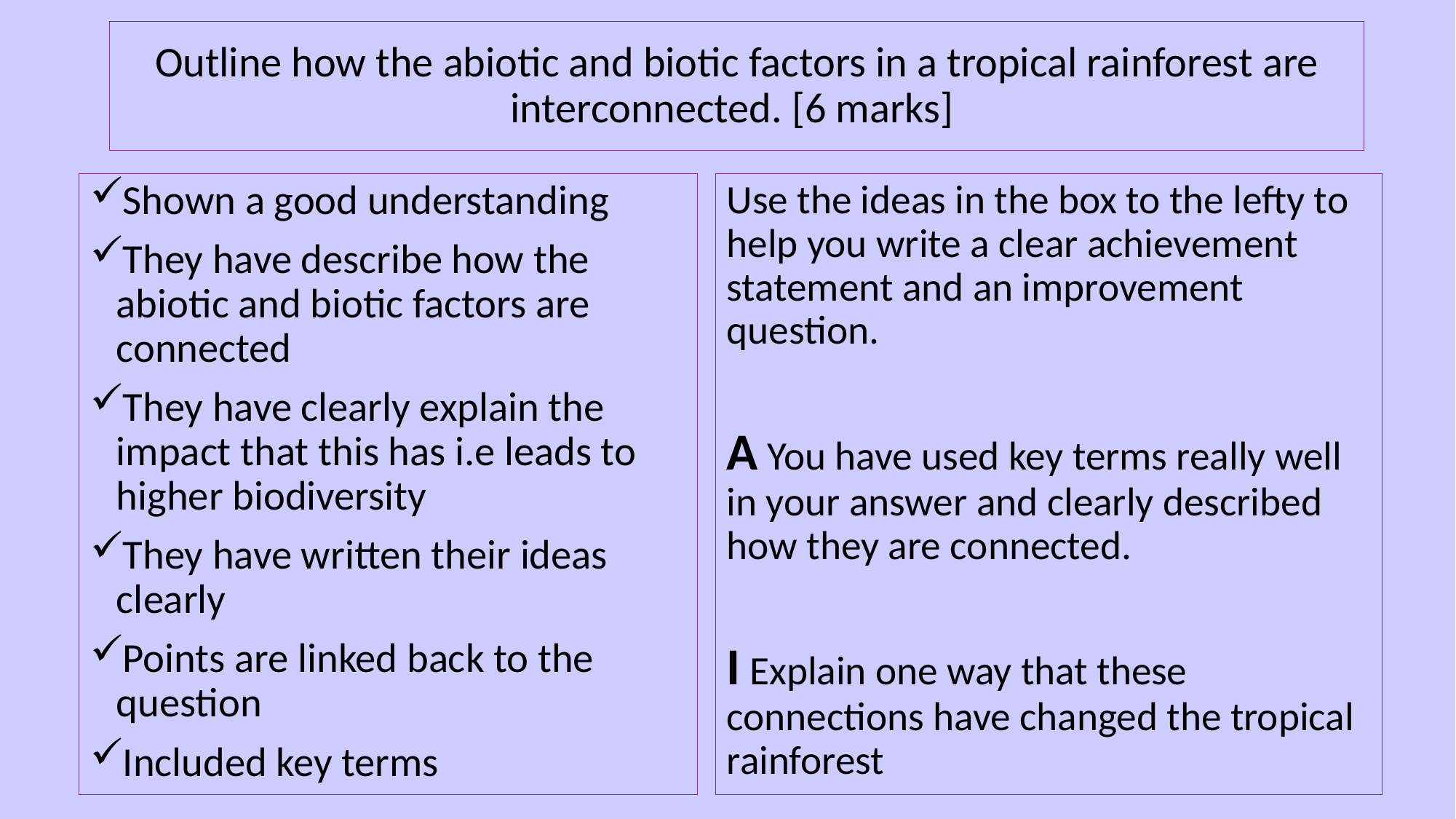

# Outline how the abiotic and biotic factors in a tropical rainforest are interconnected. [6 marks]
Shown a good understanding
They have describe how the abiotic and biotic factors are connected
They have clearly explain the impact that this has i.e leads to higher biodiversity
They have written their ideas clearly
Points are linked back to the question
Included key terms

Use the ideas in the box to the lefty to help you write a clear achievement statement and an improvement question.

A You have used key terms really well in your answer and clearly described how they are connected.

I Explain one way that these connections have changed the tropical rainforest